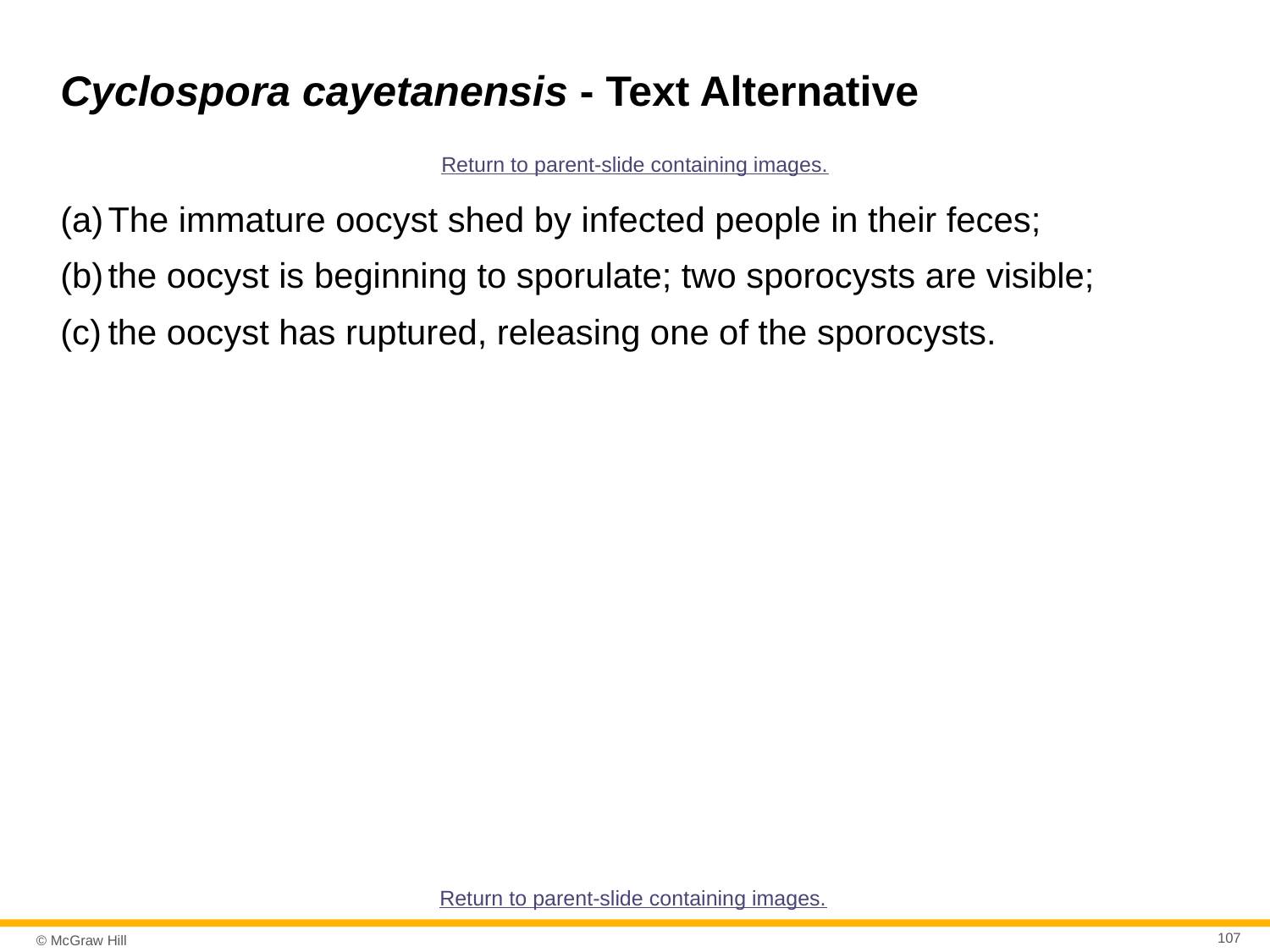

# Cyclospora cayetanensis - Text Alternative
Return to parent-slide containing images.
The immature oocyst shed by infected people in their feces;
the oocyst is beginning to sporulate; two sporocysts are visible;
the oocyst has ruptured, releasing one of the sporocysts.
Return to parent-slide containing images.